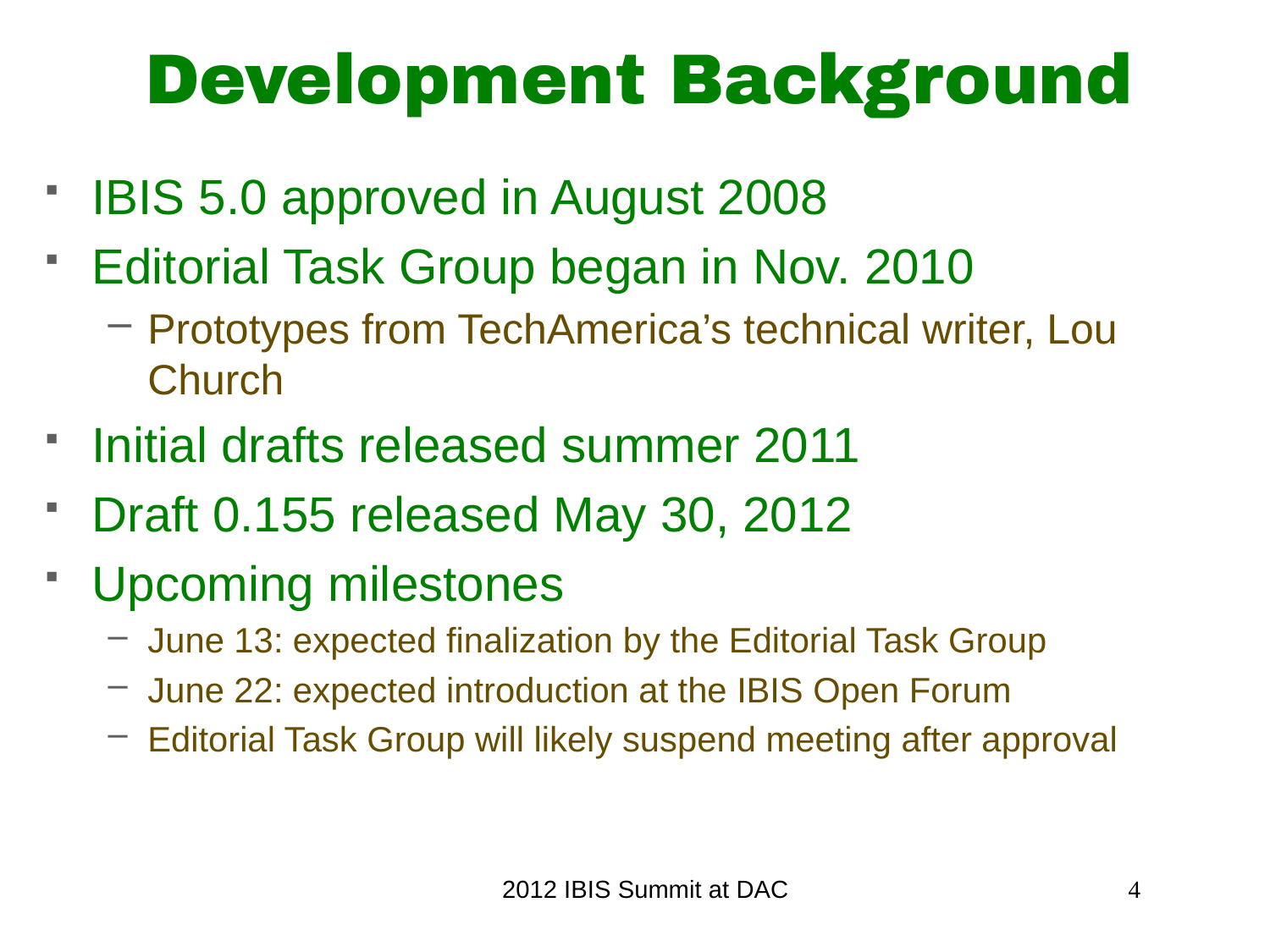

# Development Background
IBIS 5.0 approved in August 2008
Editorial Task Group began in Nov. 2010
Prototypes from TechAmerica’s technical writer, Lou Church
Initial drafts released summer 2011
Draft 0.155 released May 30, 2012
Upcoming milestones
June 13: expected finalization by the Editorial Task Group
June 22: expected introduction at the IBIS Open Forum
Editorial Task Group will likely suspend meeting after approval

2012 IBIS Summit at DAC

4